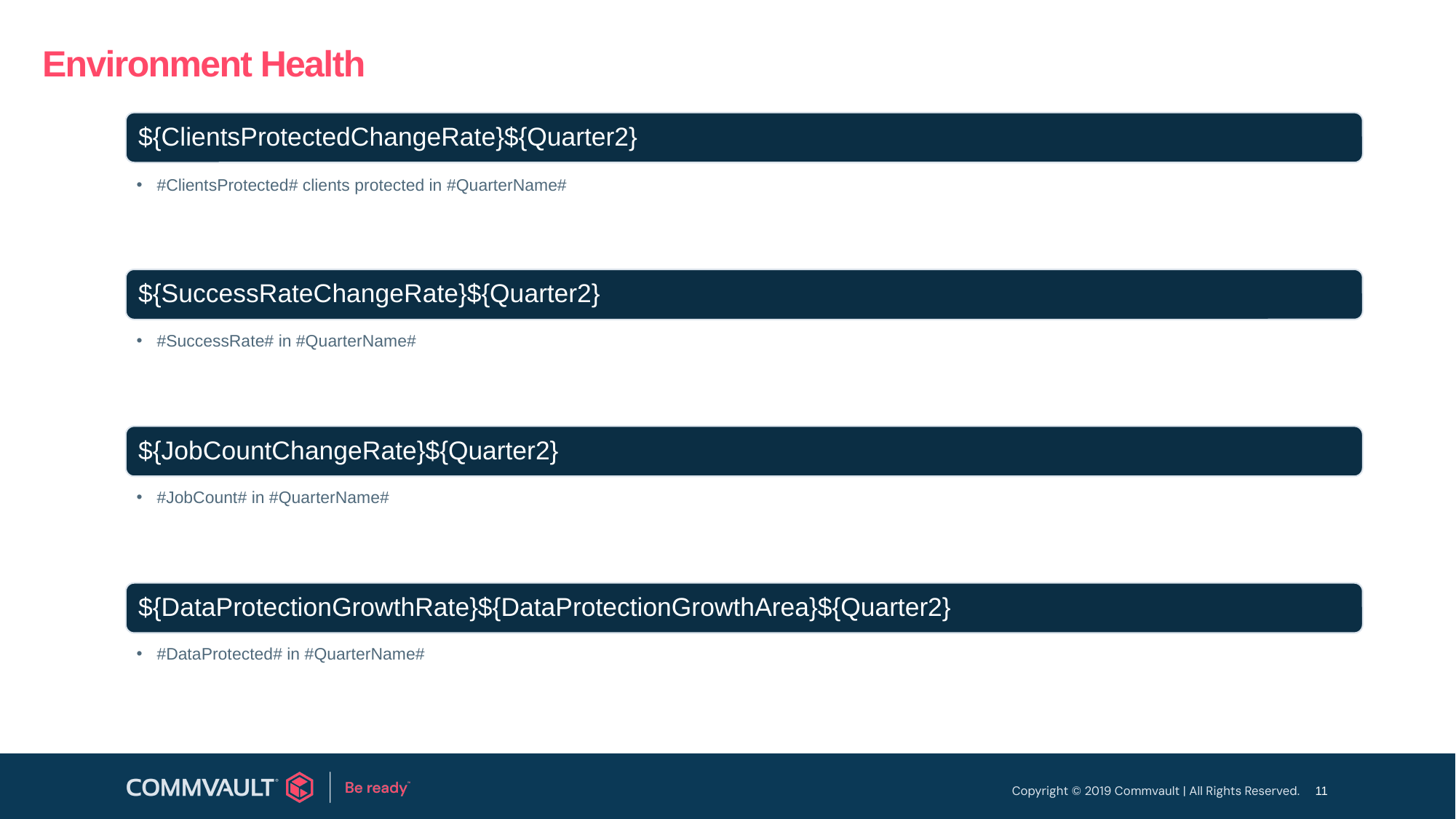

# Environment Health
${ClientsProtectedChangeRate}${Quarter2}
#ClientsProtected# clients protected in #QuarterName#
${SuccessRateChangeRate}${Quarter2}
#SuccessRate# in #QuarterName#
${JobCountChangeRate}${Quarter2}
#JobCount# in #QuarterName#
${DataProtectionGrowthRate}${DataProtectionGrowthArea}${Quarter2}
#DataProtected# in #QuarterName#
11